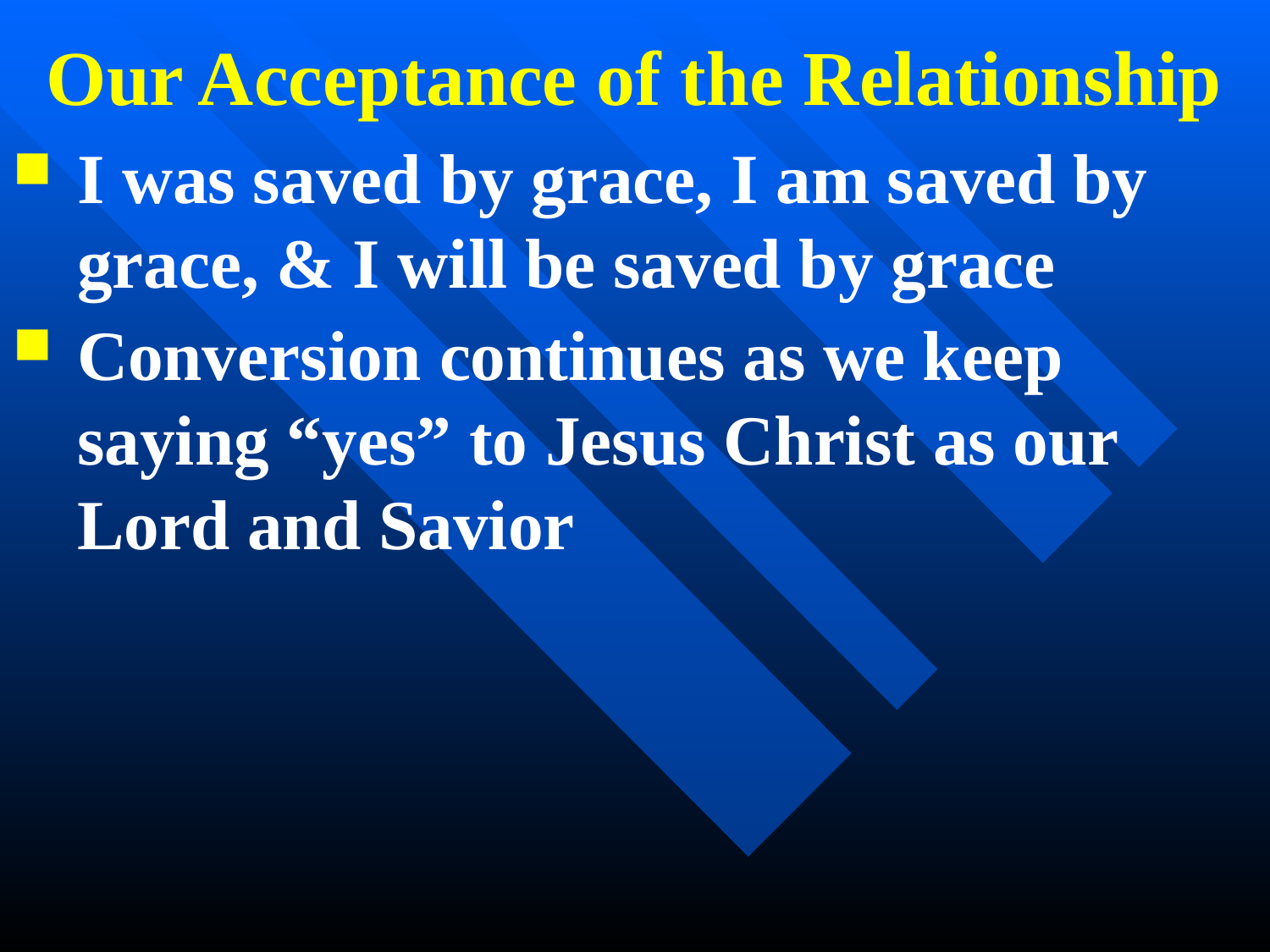

# Our Acceptance of the Relationship
I was saved by grace, I am saved by grace, & I will be saved by grace
Conversion continues as we keep saying “yes” to Jesus Christ as our Lord and Savior